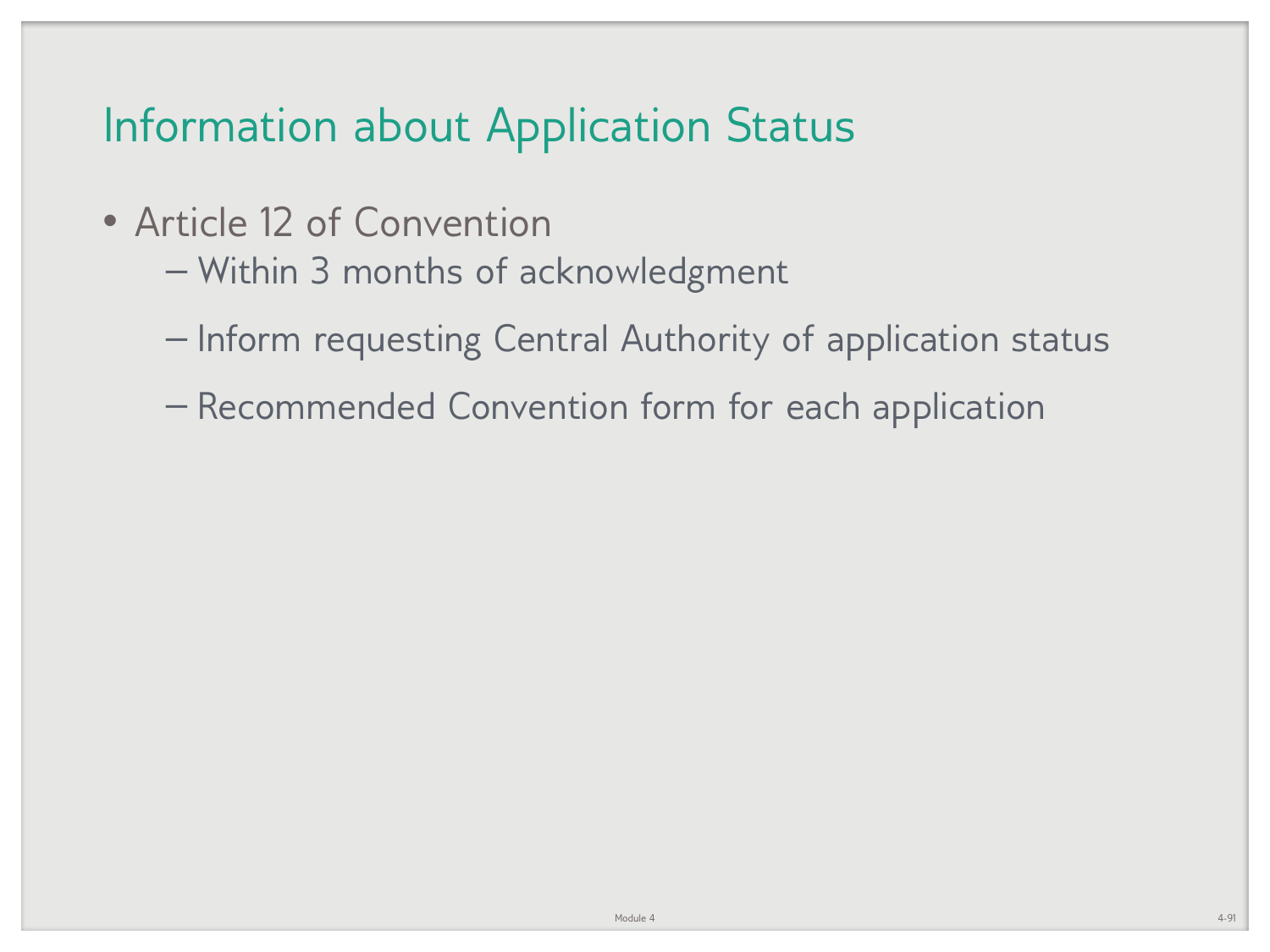

# Information about Application Status
Article 12 of Convention
Within 3 months of acknowledgment
Inform requesting Central Authority of application status
Recommended Convention form for each application

Module 4
4-91